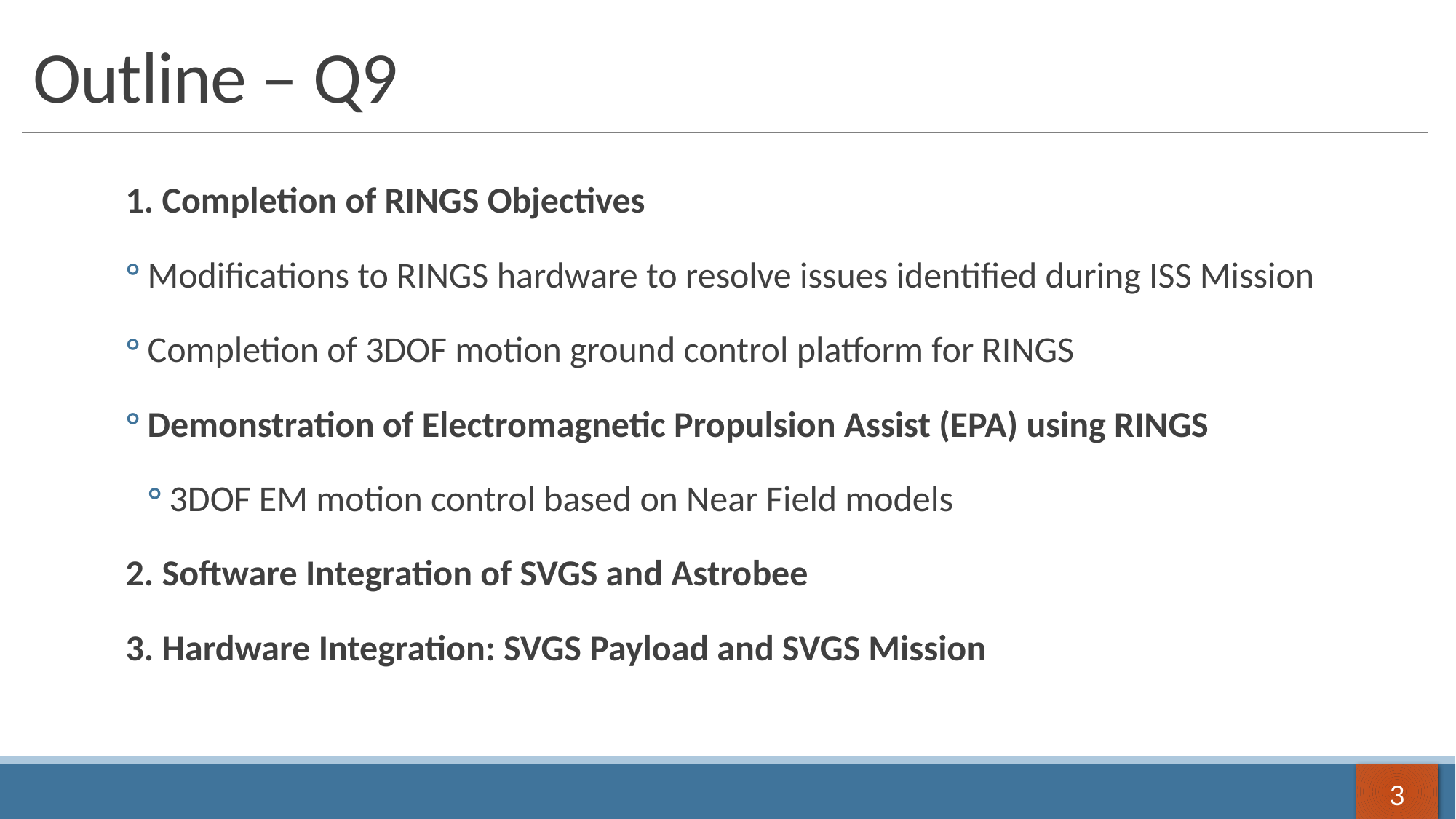

# Outline – Q9
1. Completion of RINGS Objectives
Modifications to RINGS hardware to resolve issues identified during ISS Mission
Completion of 3DOF motion ground control platform for RINGS
Demonstration of Electromagnetic Propulsion Assist (EPA) using RINGS
3DOF EM motion control based on Near Field models
2. Software Integration of SVGS and Astrobee
3. Hardware Integration: SVGS Payload and SVGS Mission

3